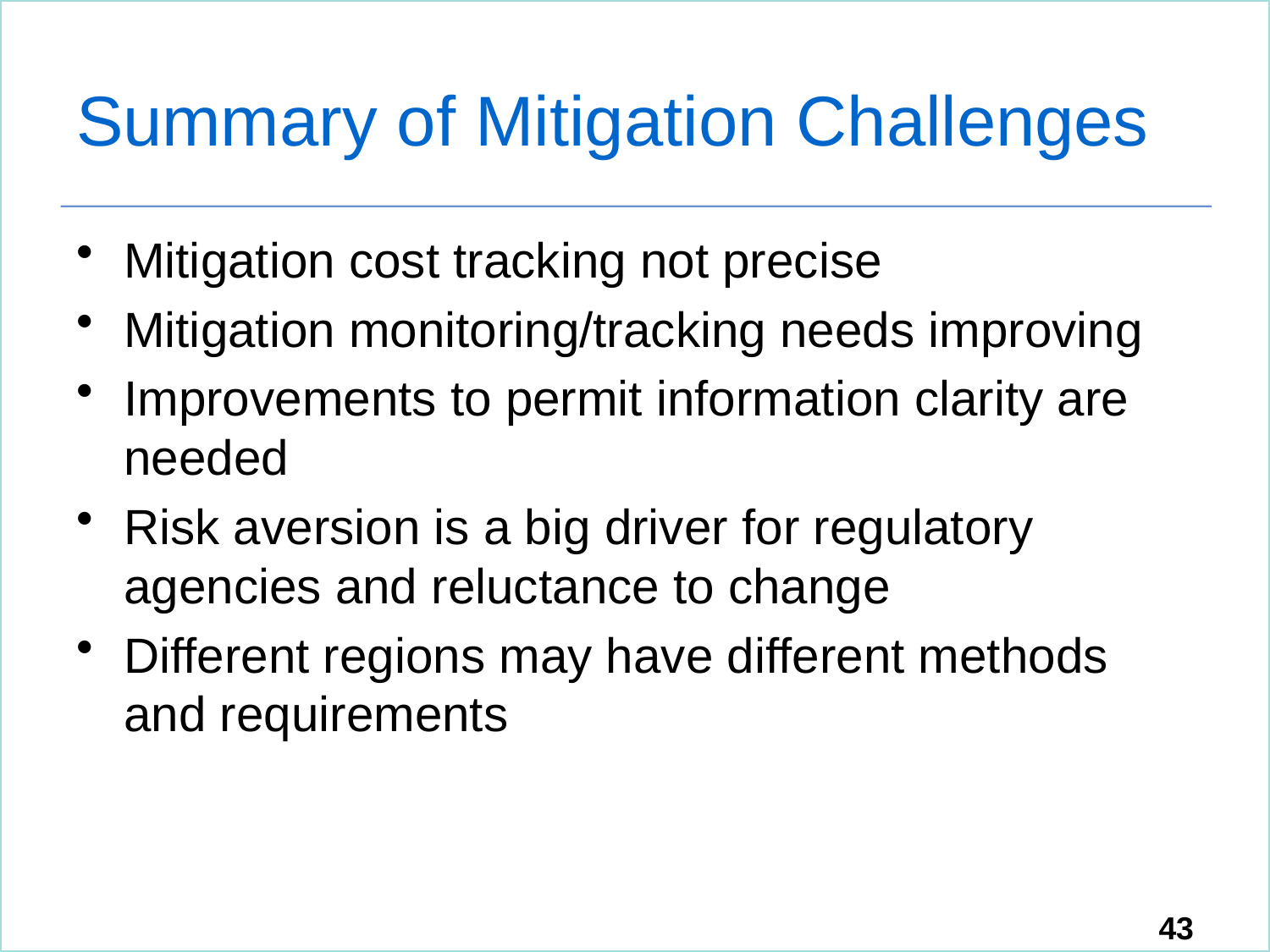

# Summary of Mitigation Challenges
Mitigation cost tracking not precise
Mitigation monitoring/tracking needs improving
Improvements to permit information clarity are needed
Risk aversion is a big driver for regulatory agencies and reluctance to change
Different regions may have different methods and requirements
43